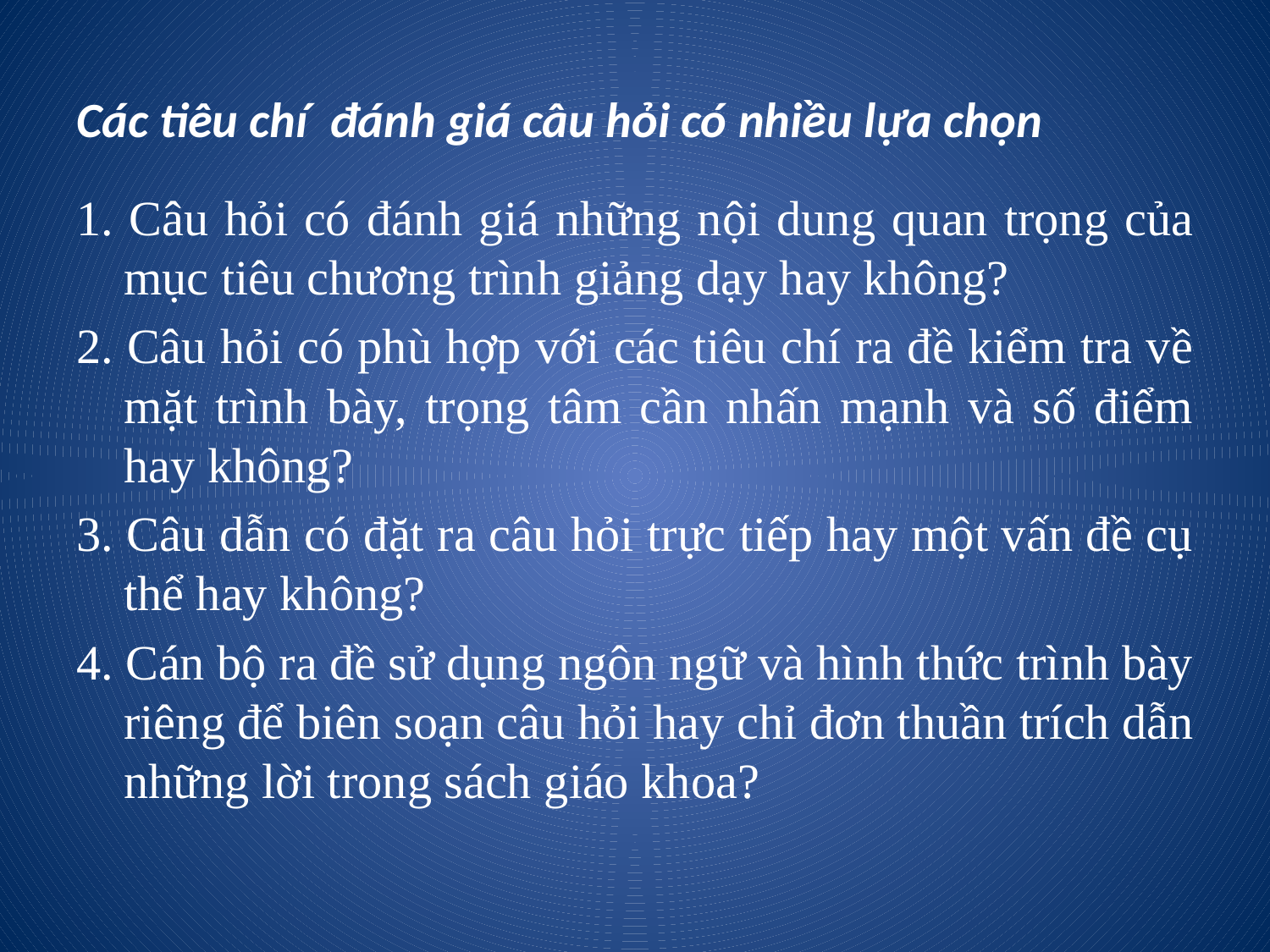

# Các tiêu chí  đánh giá câu hỏi có nhiều lựa chọn
1. Câu hỏi có đánh giá những nội dung quan trọng của mục tiêu chương trình giảng dạy hay không?
2. Câu hỏi có phù hợp với các tiêu chí ra đề kiểm tra về mặt trình bày, trọng tâm cần nhấn mạnh và số điểm hay không?
3. Câu dẫn có đặt ra câu hỏi trực tiếp hay một vấn đề cụ thể hay không?
4. Cán bộ ra đề sử dụng ngôn ngữ và hình thức trình bày riêng để biên soạn câu hỏi hay chỉ đơn thuần trích dẫn những lời trong sách giáo khoa?